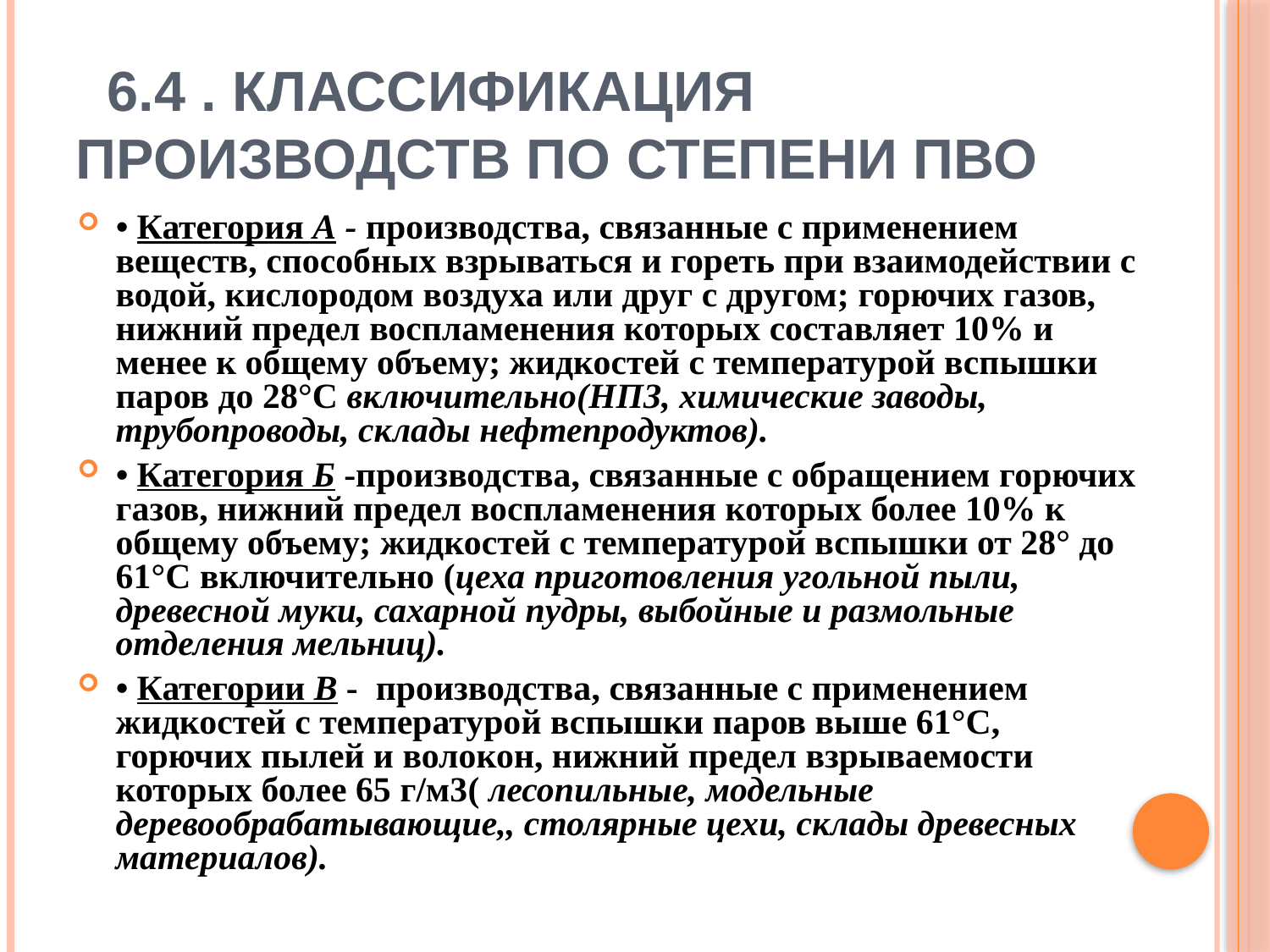

# 6.4 . Классификация производств по степени ПВО
• Категория А - производства, связанные с применением веществ, способных взрываться и гореть при взаимодействии с водой, кислородом воздуха или друг с другом; горючих газов, нижний предел воспламенения которых составляет 10% и менее к общему объему; жидкостей с температурой вспышки паров до 28°С включительно(НПЗ, химические заводы, трубопроводы, склады нефтепродуктов).
• Категория Б -производства, связанные с обращением горючих газов, нижний предел воспламенения которых более 10% к общему объему; жидкостей с температурой вспышки от 28° до 61°С включительно (цеха приготовления угольной пыли, древесной муки, сахарной пудры, выбойные и размольные отделения мельниц).
• Категории В -  производства, связанные с применением жидкостей с температурой вспышки паров выше 61°С, горючих пылей и волокон, нижний предел взрываемости которых более 65 г/м3( лесопильные, модельные деревообрабатывающие,, столярные цехи, склады древесных материалов).